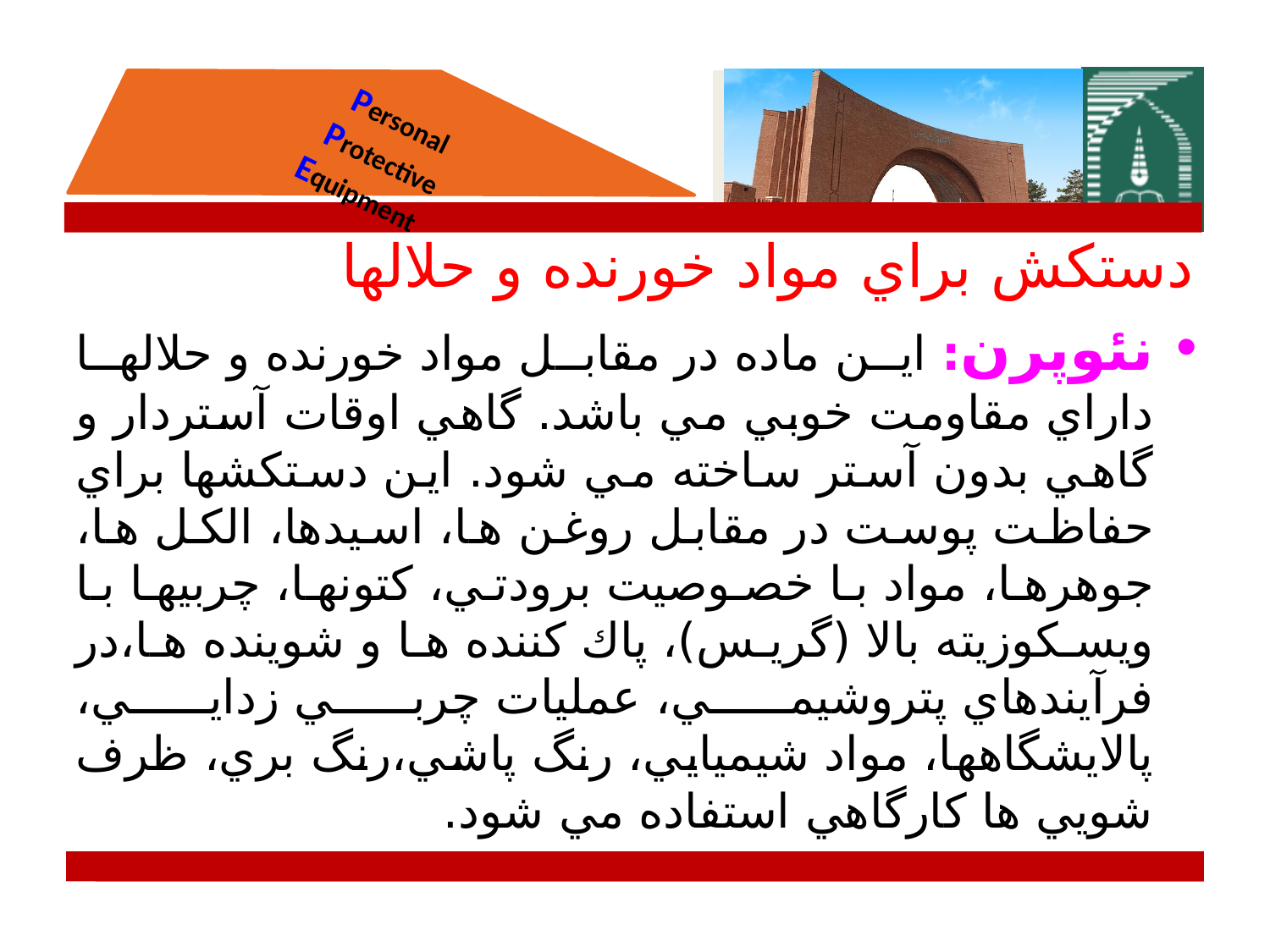

دستكش براي مواد خورنده و حلالها
نئوپرن: اين ماده در مقابل مواد خورنده و حلالها داراي مقاومت خوبي مي باشد. گاهي اوقات آستردار و گاهي بدون آستر ساخته مي شود. اين دستكشها براي حفاظت پوست در مقابل روغن ها، اسيدها، الكل ها، جوهرها، مواد با خصوصيت برودتي، كتونها، چربيها با ويسكوزيته بالا (گريس)، پاك كننده ها و شوينده ها،‌در فرآيندهاي پتروشيمي، عمليات چربي زدايي، پالايشگاهها، مواد شيميايي، رنگ پاشي،رنگ بري، ظرف شويي ها كارگاهي استفاده مي شود.